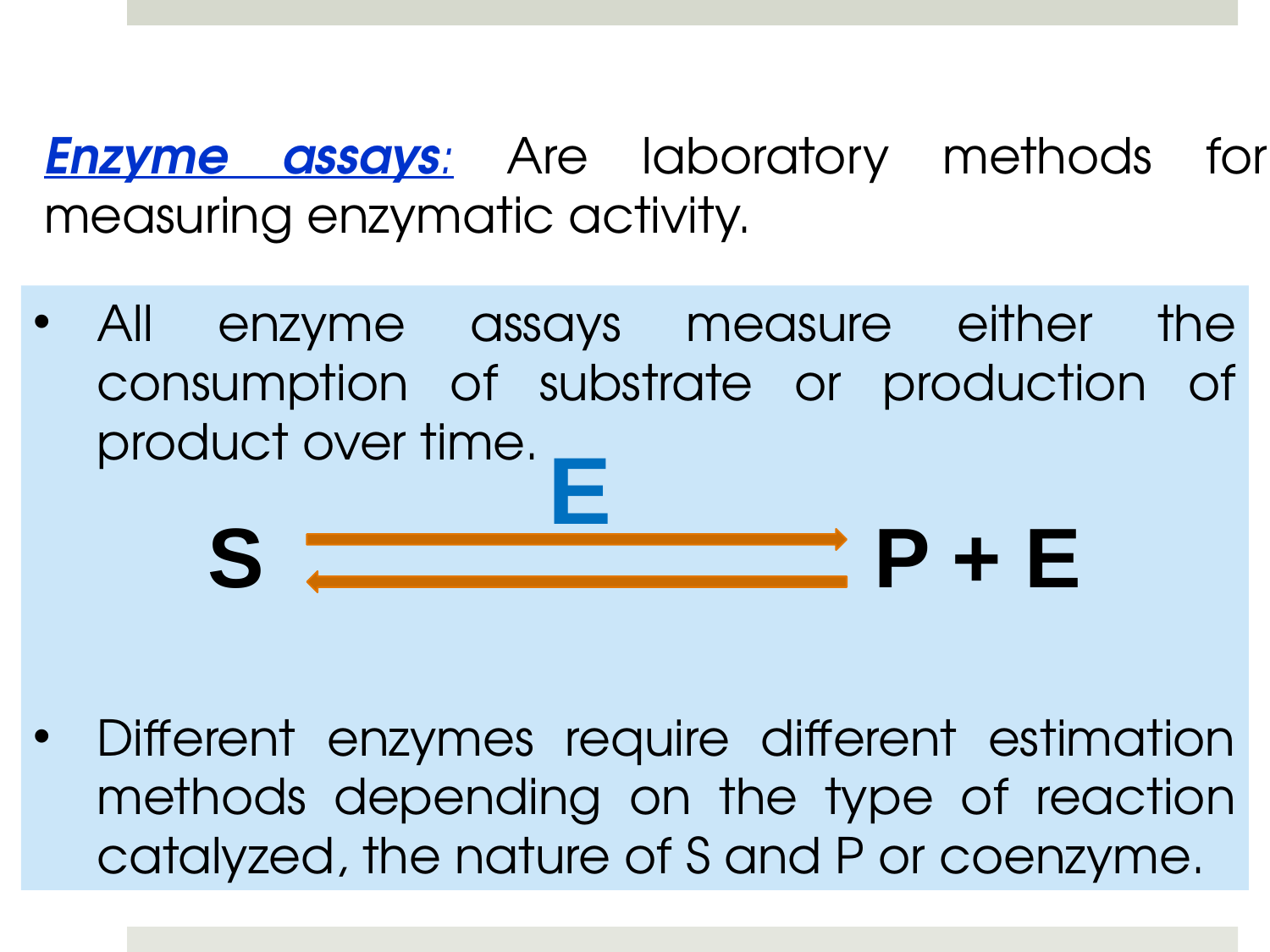

Enzyme assays: Are laboratory methods for measuring enzymatic activity.

All enzyme assays measure either the consumption of substrate or production of product over time.

Different enzymes require different estimation methods depending on the type of reaction catalyzed, the nature of S and P or coenzyme.
E
S                          P + E